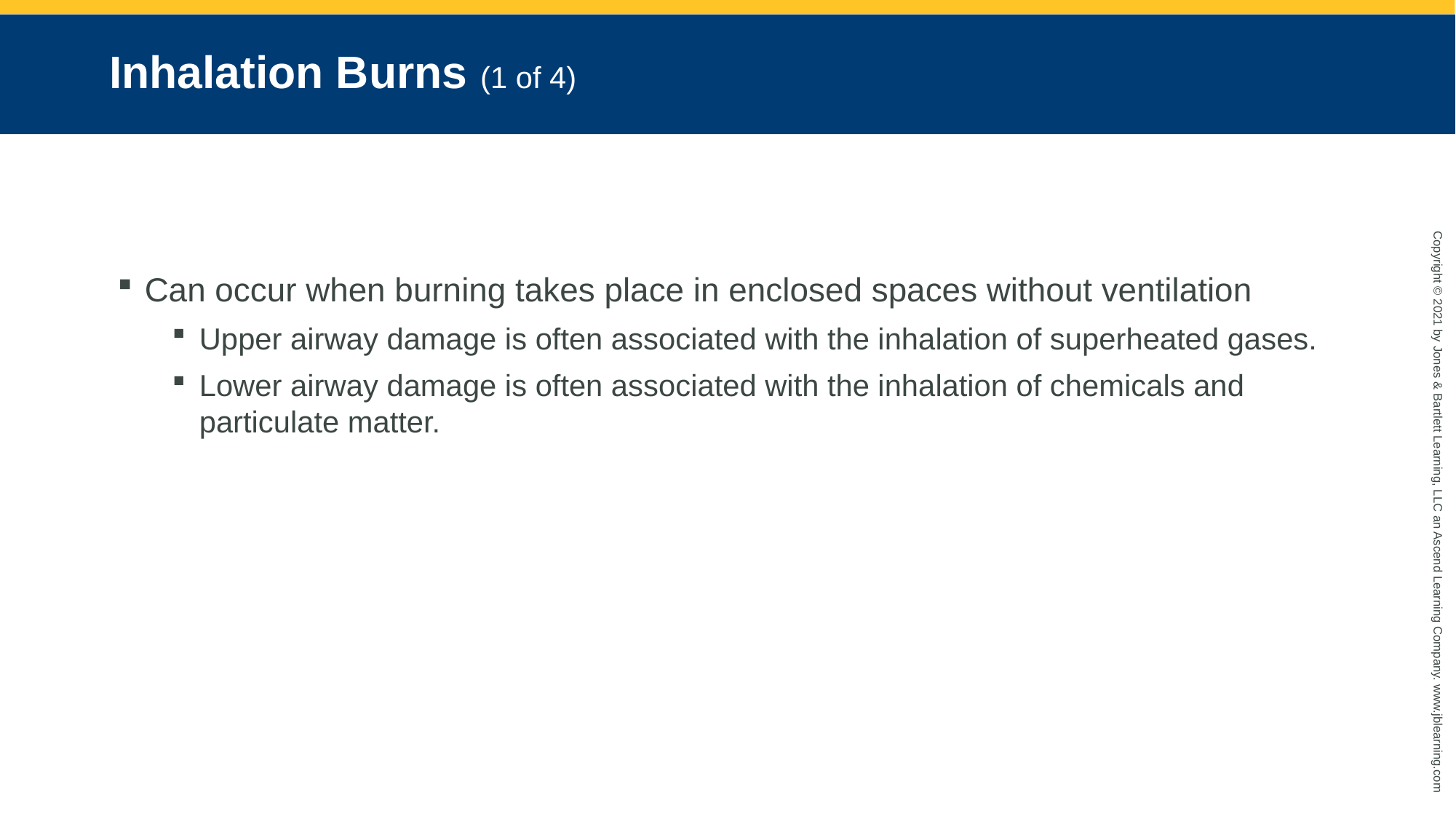

# Inhalation Burns (1 of 4)
Can occur when burning takes place in enclosed spaces without ventilation
Upper airway damage is often associated with the inhalation of superheated gases.
Lower airway damage is often associated with the inhalation of chemicals and particulate matter.